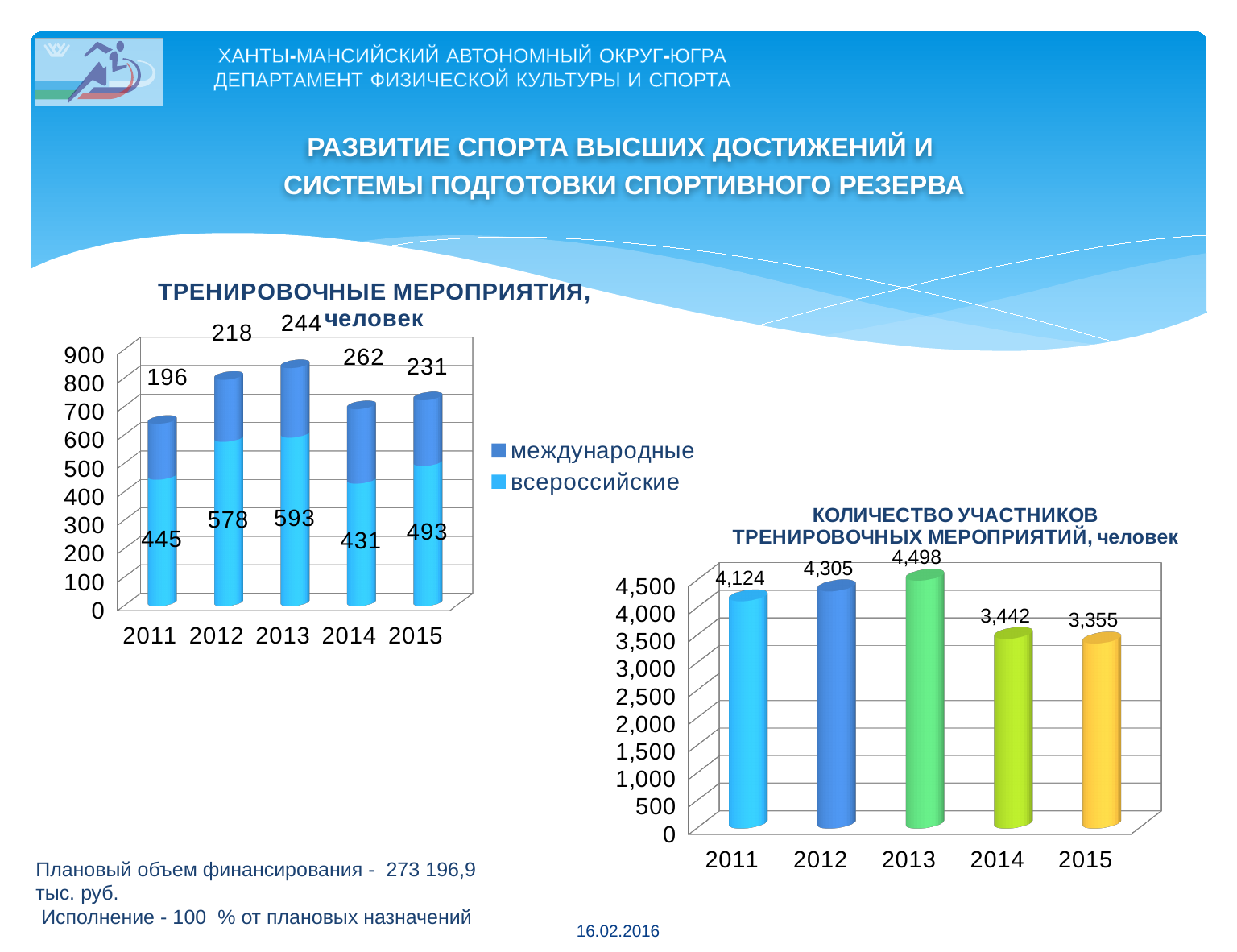

ХАНТЫ-МАНСИЙСКИЙ АВТОНОМНЫЙ ОКРУГ-ЮГРА
ДЕПАРТАМЕНТ ФИЗИЧЕСКОЙ КУЛЬТУРЫ И СПОРТА

РАЗВИТИЕ СПОРТА ВЫСШИХ ДОСТИЖЕНИЙ И
СИСТЕМЫ ПОДГОТОВКИ СПОРТИВНОГО РЕЗЕРВА

[unsupported chart]

[unsupported chart]

Плановый объем финансирования -  273 196,9 тыс. руб.
 Исполнение - 100  % от плановых назначений
16.02.2016